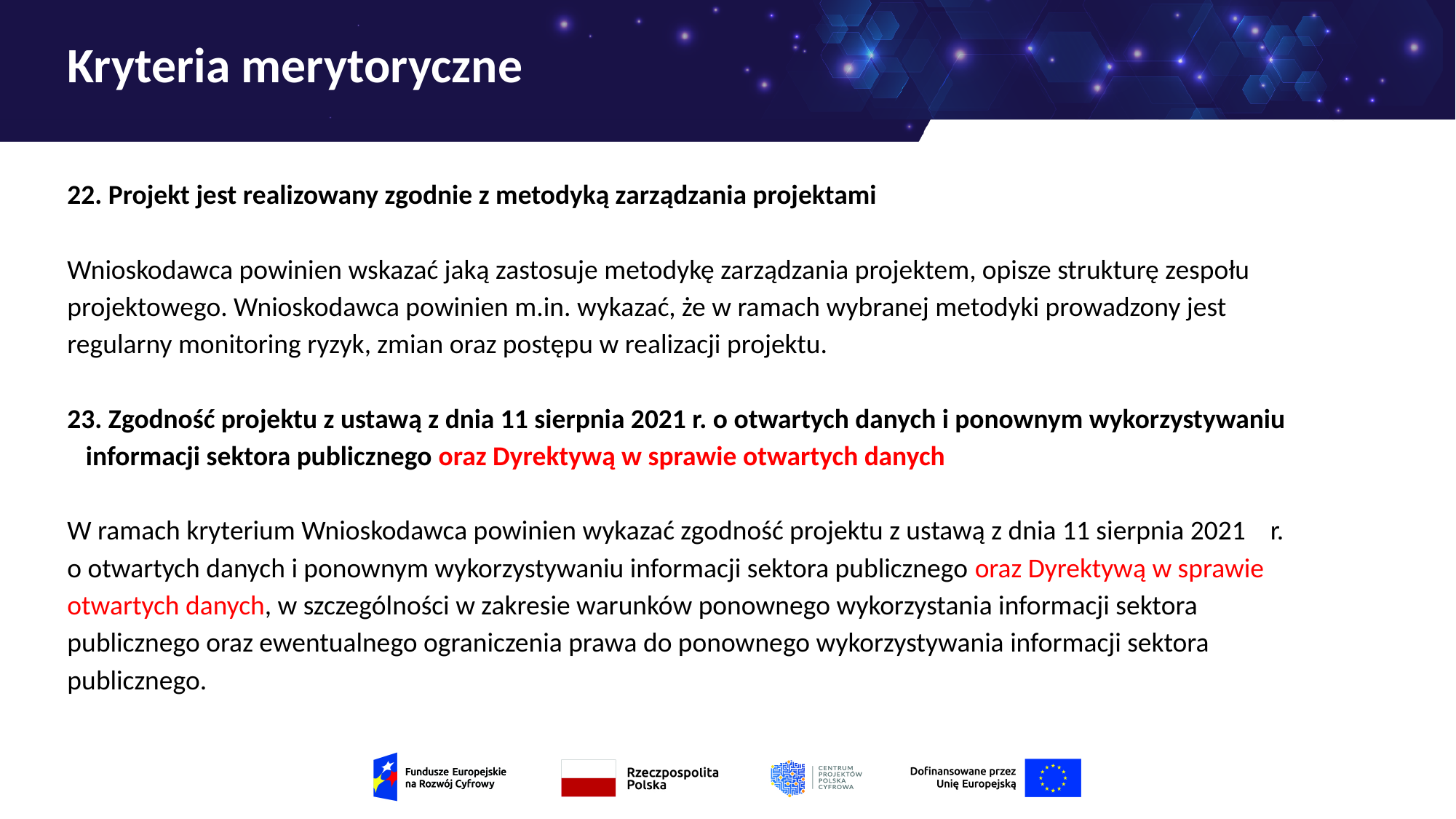

# Kryteria merytoryczne
22. Projekt jest realizowany zgodnie z metodyką zarządzania projektami

Wnioskodawca powinien wskazać jaką zastosuje metodykę zarządzania projektem, opisze strukturę zespołu projektowego. Wnioskodawca powinien m.in. wykazać, że w ramach wybranej metodyki prowadzony jest regularny monitoring ryzyk, zmian oraz postępu w realizacji projektu.

23. Zgodność projektu z ustawą z dnia 11 sierpnia 2021 r. o otwartych danych i ponownym wykorzystywaniu      informacji sektora publicznego oraz Dyrektywą w sprawie otwartych danych

W ramach kryterium Wnioskodawca powinien wykazać zgodność projektu z ustawą z dnia 11 sierpnia 2021    r. o otwartych danych i ponownym wykorzystywaniu informacji sektora publicznego oraz Dyrektywą w sprawie otwartych danych, w szczególności w zakresie warunków ponownego wykorzystania informacji sektora publicznego oraz ewentualnego ograniczenia prawa do ponownego wykorzystywania informacji sektora publicznego.